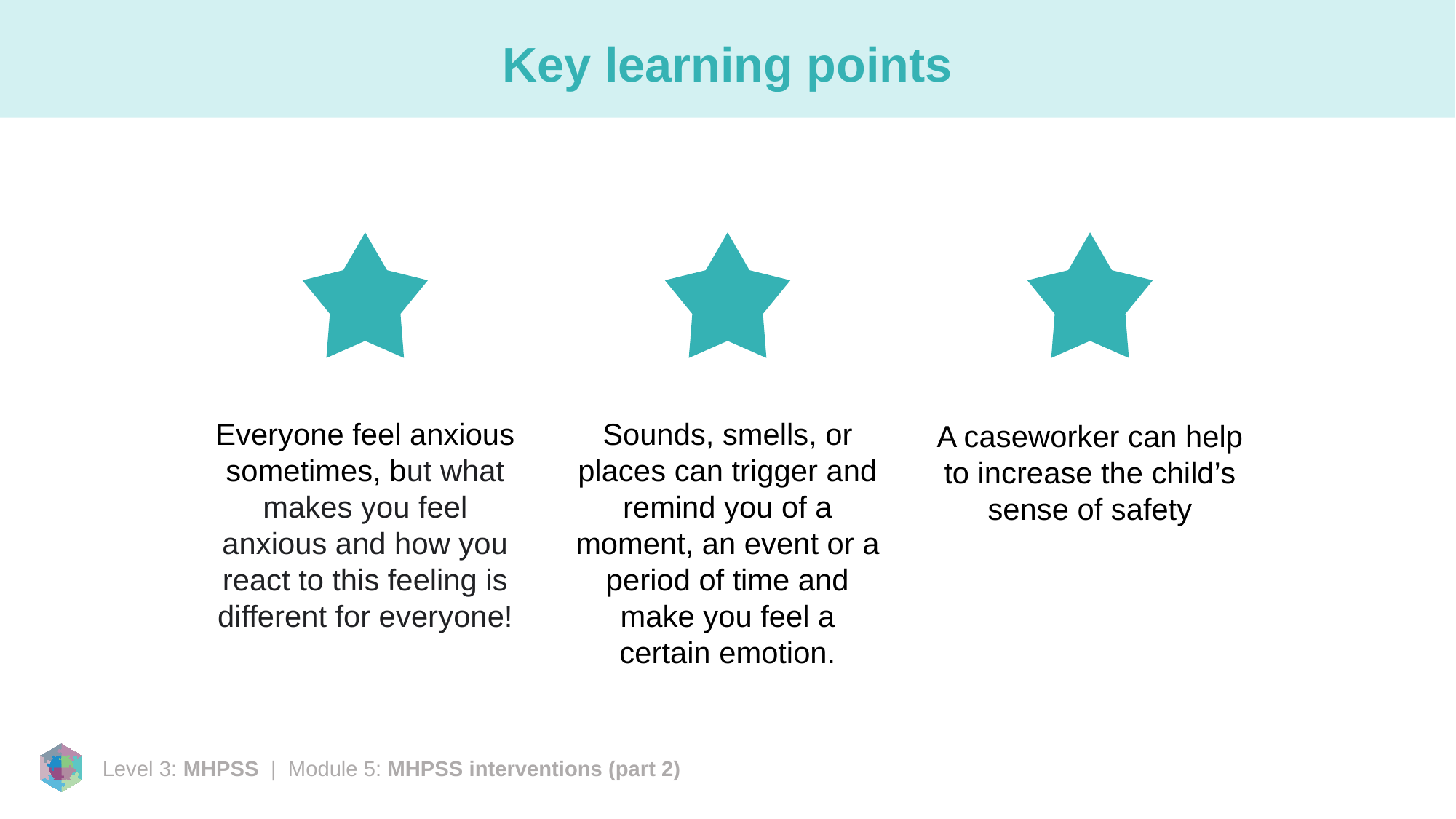

# Key learning points

Everyone feel anxious sometimes, but what makes you feel anxious and how you react to this feeling is different for everyone!
Sounds, smells, or places can trigger and remind you of a moment, an event or a period of time and make you feel a certain emotion.
A caseworker can help to increase the child’s sense of safety